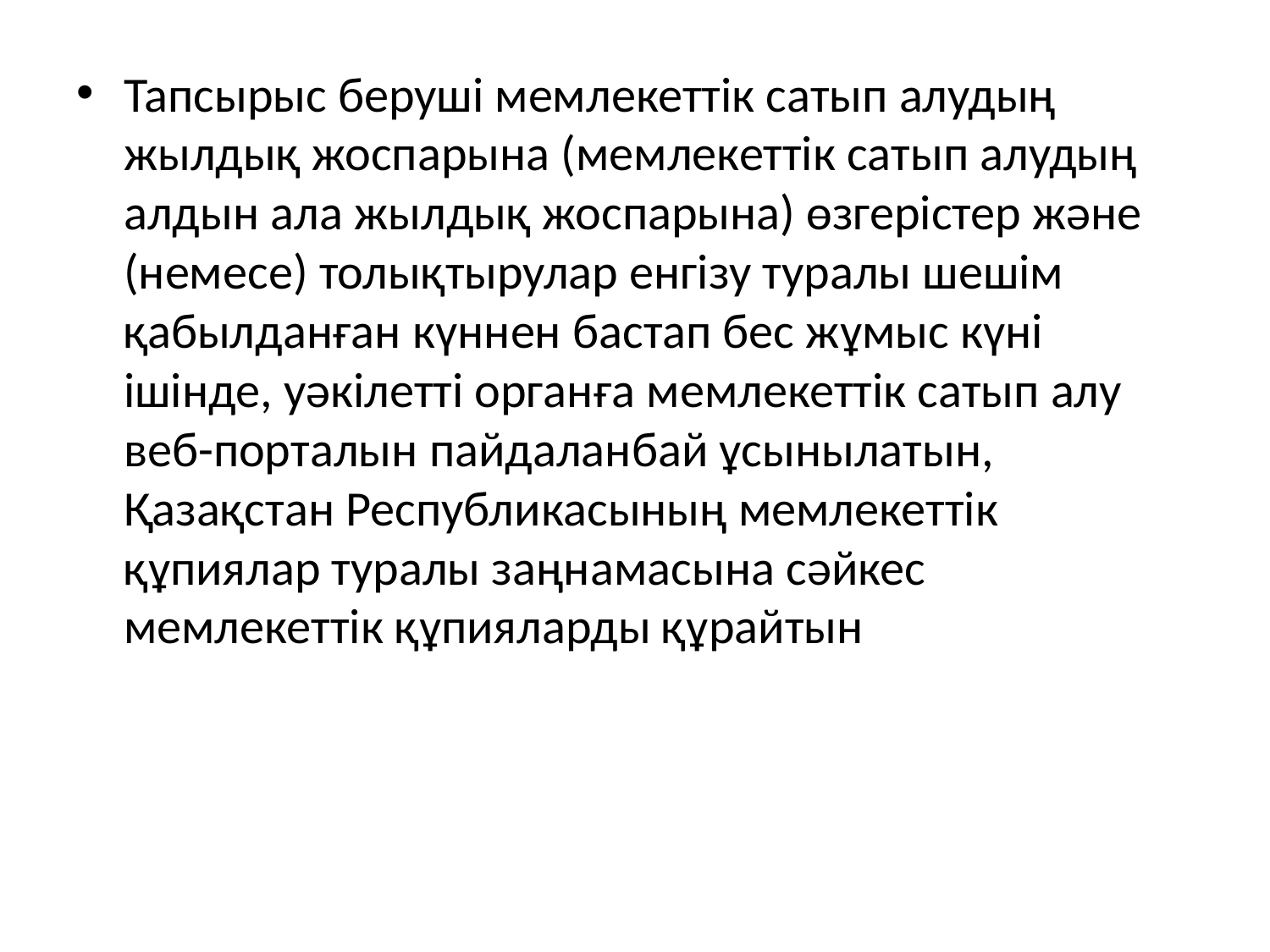

Тапсырыс беруші мемлекеттік сатып алудың жылдық жоспарына (мемлекеттік сатып алудың алдын ала жылдық жоспарына) өзгерістер және (немесе) толықтырулар енгізу туралы шешім қабылданған күннен бастап бес жұмыс күні ішінде, уәкілетті органға мемлекеттік сатып алу веб-порталын пайдаланбай ұсынылатын, Қазақстан Республикасының мемлекеттік құпиялар туралы заңнамасына сәйкес мемлекеттік құпияларды құрайтын